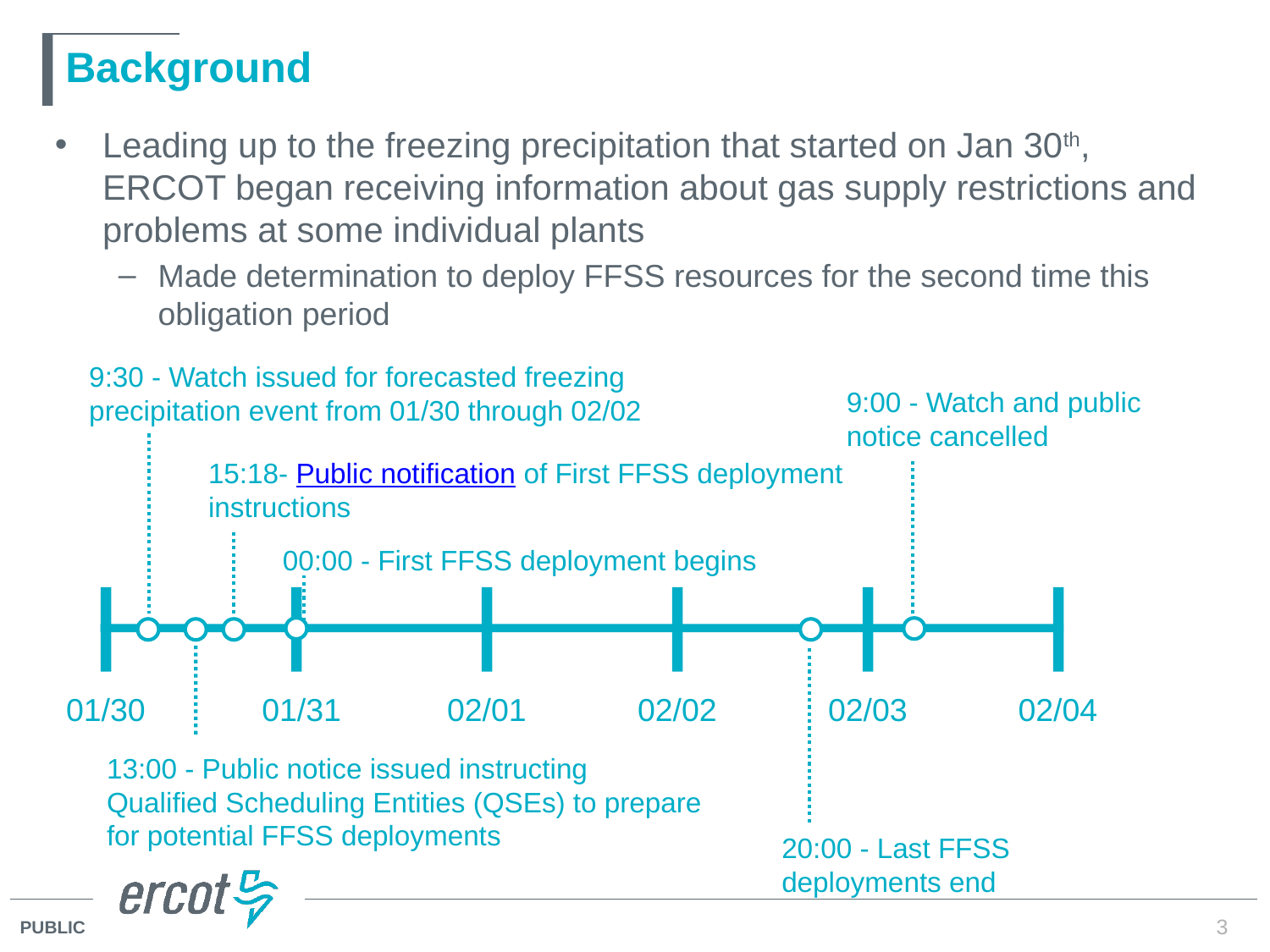

# Background
Leading up to the freezing precipitation that started on Jan 30th, ERCOT began receiving information about gas supply restrictions and problems at some individual plants
Made determination to deploy FFSS resources for the second time this obligation period
9:30 - Watch issued for forecasted freezing precipitation event from 01/30 through 02/02
9:00 - Watch and public notice cancelled
15:18- Public notification of First FFSS deployment instructions
00:00 - First FFSS deployment begins

01/30
01/31
02/01
02/02
02/03
02/04
13:00 - Public notice issued instructing Qualified Scheduling Entities (QSEs) to prepare for potential FFSS deployments

20:00 - Last FFSS deployments end
3